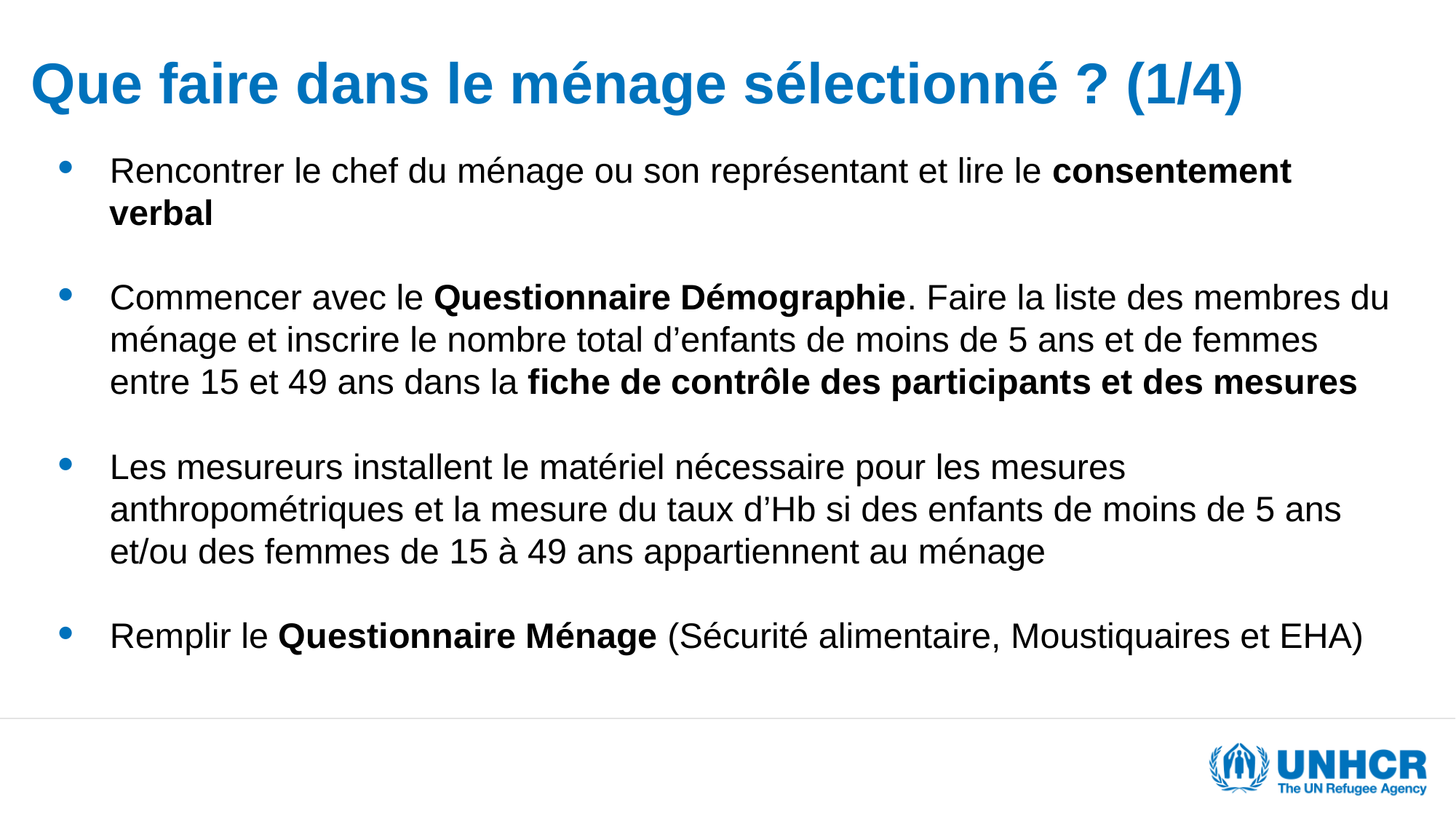

# Que faire dans le ménage sélectionné ? (1/4)
Rencontrer le chef du ménage ou son représentant et lire le consentement verbal

Commencer avec le Questionnaire Démographie. Faire la liste des membres du ménage et inscrire le nombre total d’enfants de moins de 5 ans et de femmes entre 15 et 49 ans dans la fiche de contrôle des participants et des mesures

Les mesureurs installent le matériel nécessaire pour les mesures anthropométriques et la mesure du taux d’Hb si des enfants de moins de 5 ans et/ou des femmes de 15 à 49 ans appartiennent au ménage

Remplir le Questionnaire Ménage (Sécurité alimentaire, Moustiquaires et EHA)